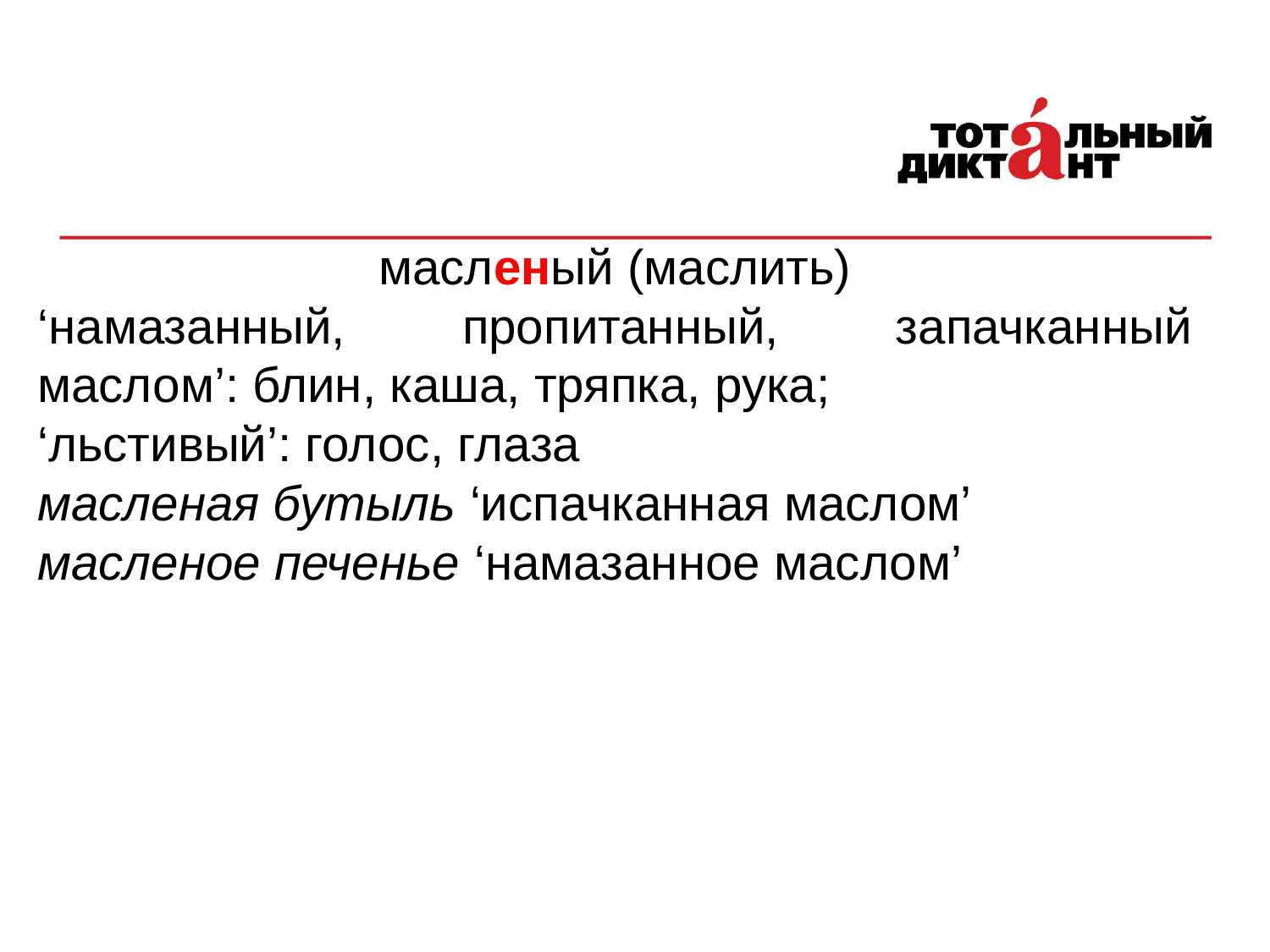

масленый (маслить)
‘намазанный, пропитанный, запачканный маслом’: блин, каша, тряпка, рука;
‘льстивый’: голос, глаза
масленая бутыль ‘испачканная маслом’
масленое печенье ‘намазанное маслом’